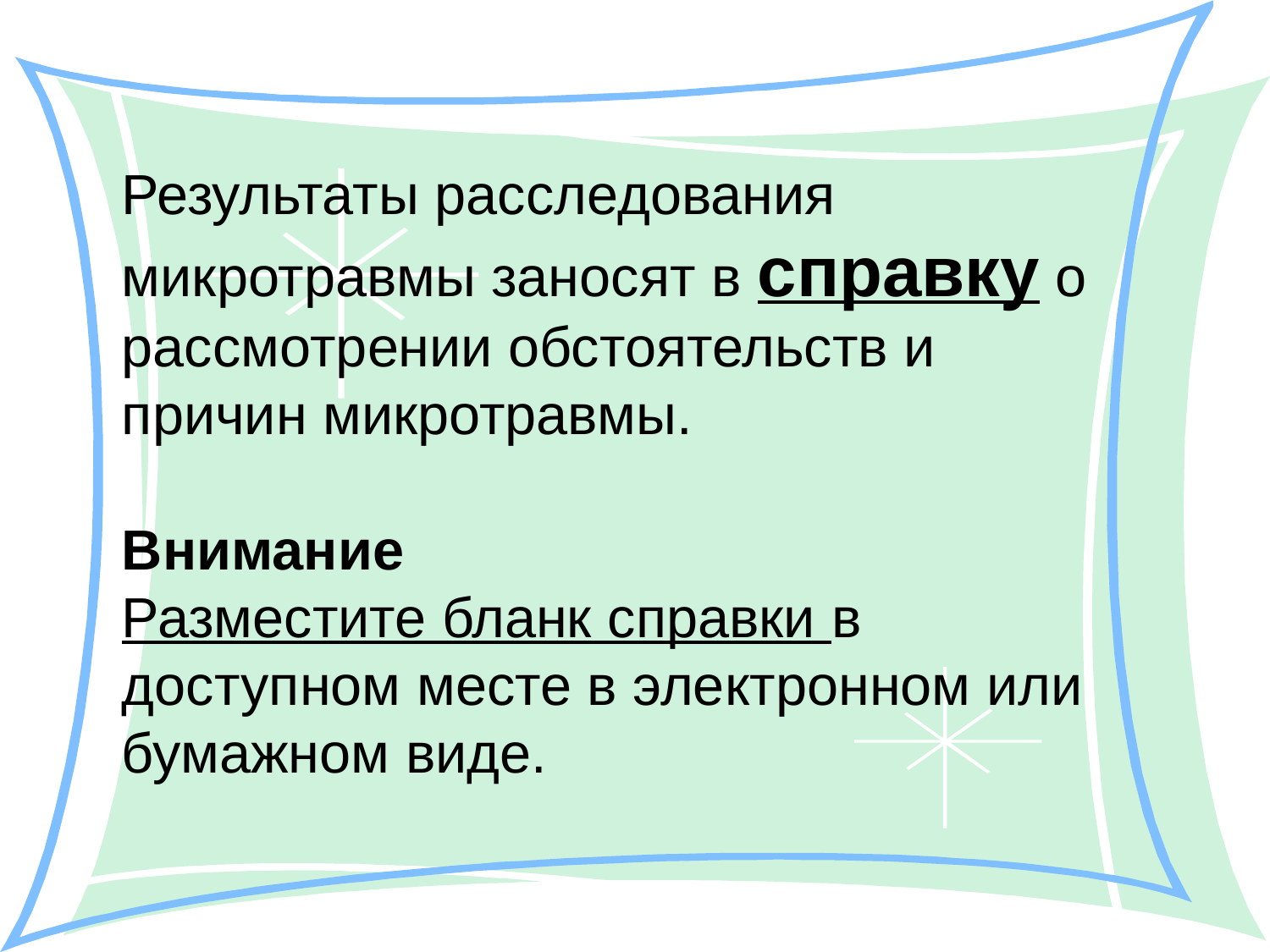

Результаты расследования микротравмы заносят в справку о рассмотрении обстоятельств и причин микротравмы.

Внимание
Разместите бланк справки в доступном месте в электронном или бумажном виде.